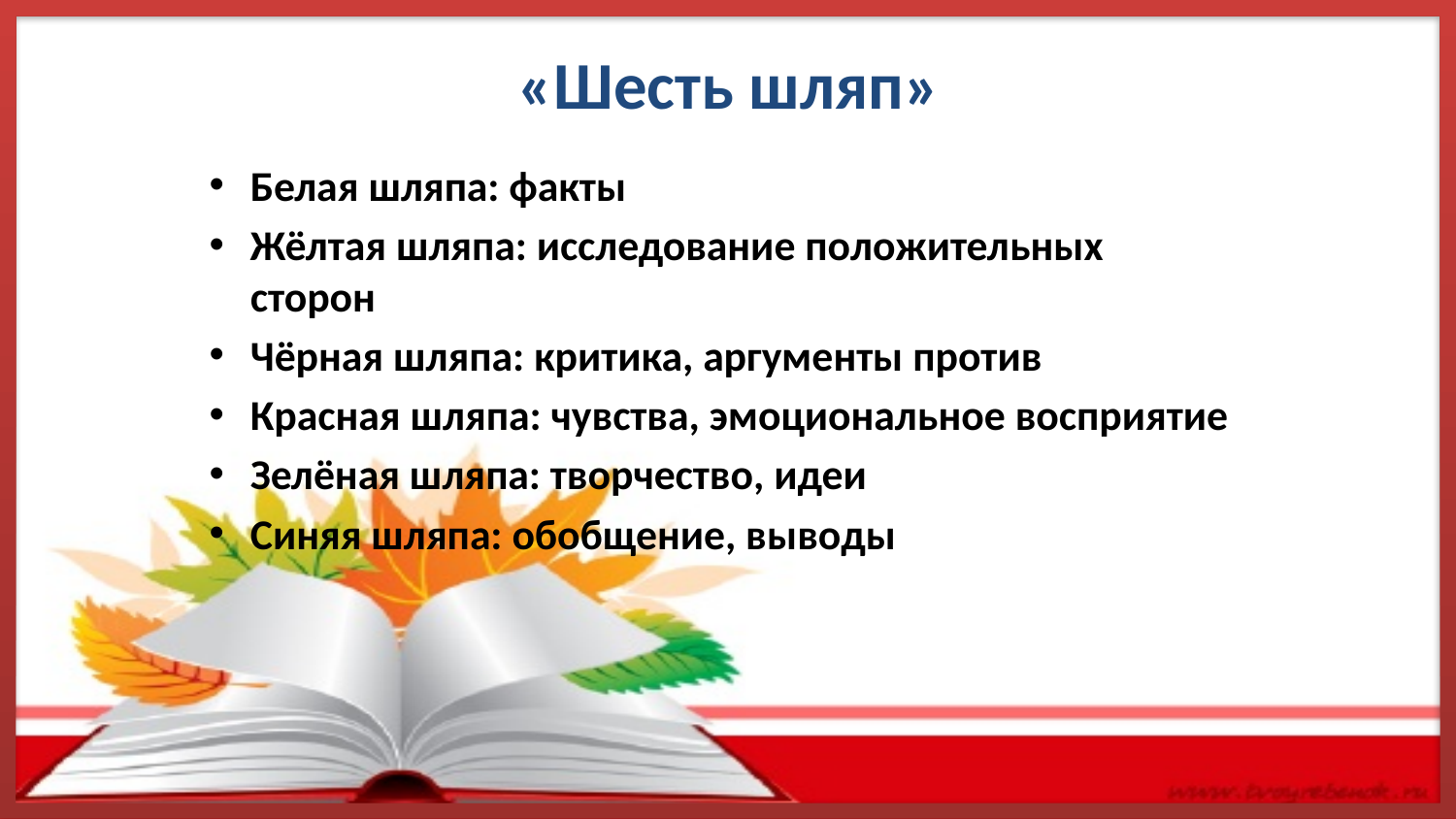

# «Шесть шляп»
Белая шляпа: факты
Жёлтая шляпа: исследование положительных сторон
Чёрная шляпа: критика, аргументы против
Красная шляпа: чувства, эмоциональное восприятие
Зелёная шляпа: творчество, идеи
Синяя шляпа: обобщение, выводы